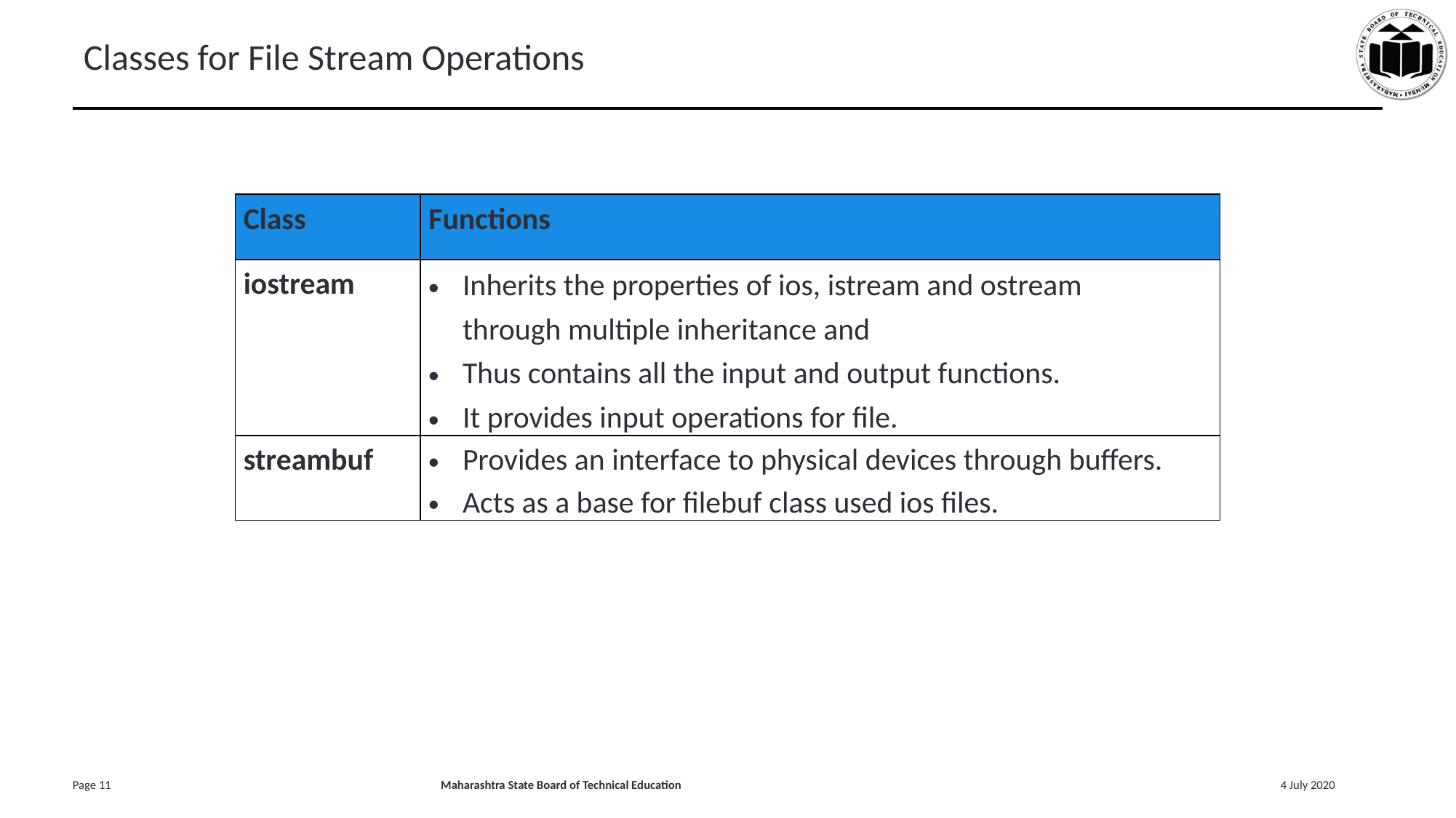

Classes for File Stream Operations

| Class | Functions |
| --- | --- |
| iostream | Inherits the properties of ios, istream and ostream through multiple inheritance and Thus contains all the input and output functions. It provides input operations for file. |
| streambuf | Provides an interface to physical devices through buffers. Acts as a base for filebuf class used ios files. |